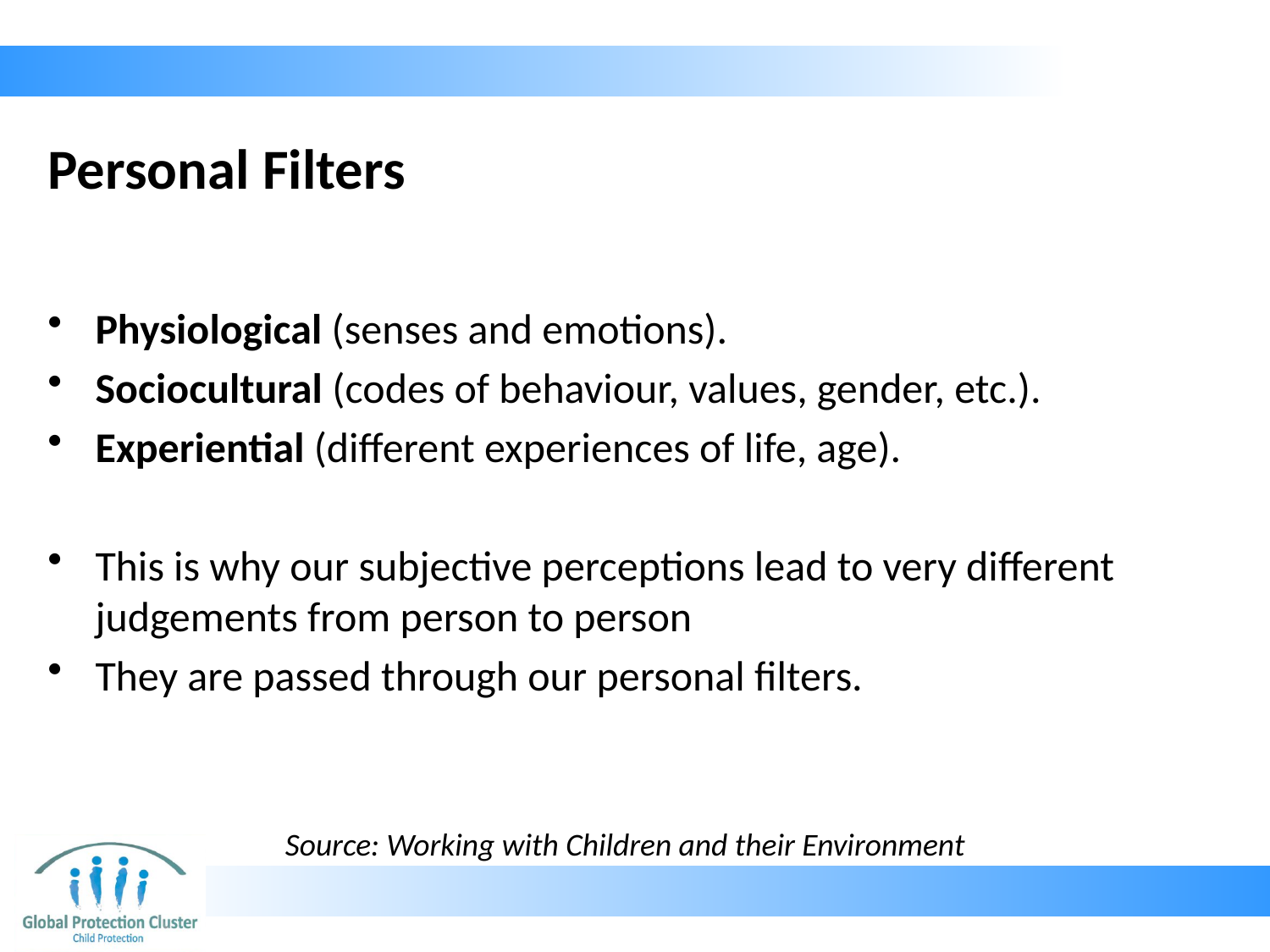

# Personal Filters

Physiological (senses and emotions).
Sociocultural (codes of behaviour, values, gender, etc.).
Experiential (different experiences of life, age).

This is why our subjective perceptions lead to very different judgements from person to person
They are passed through our personal filters.

Source: Working with Children and their Environment